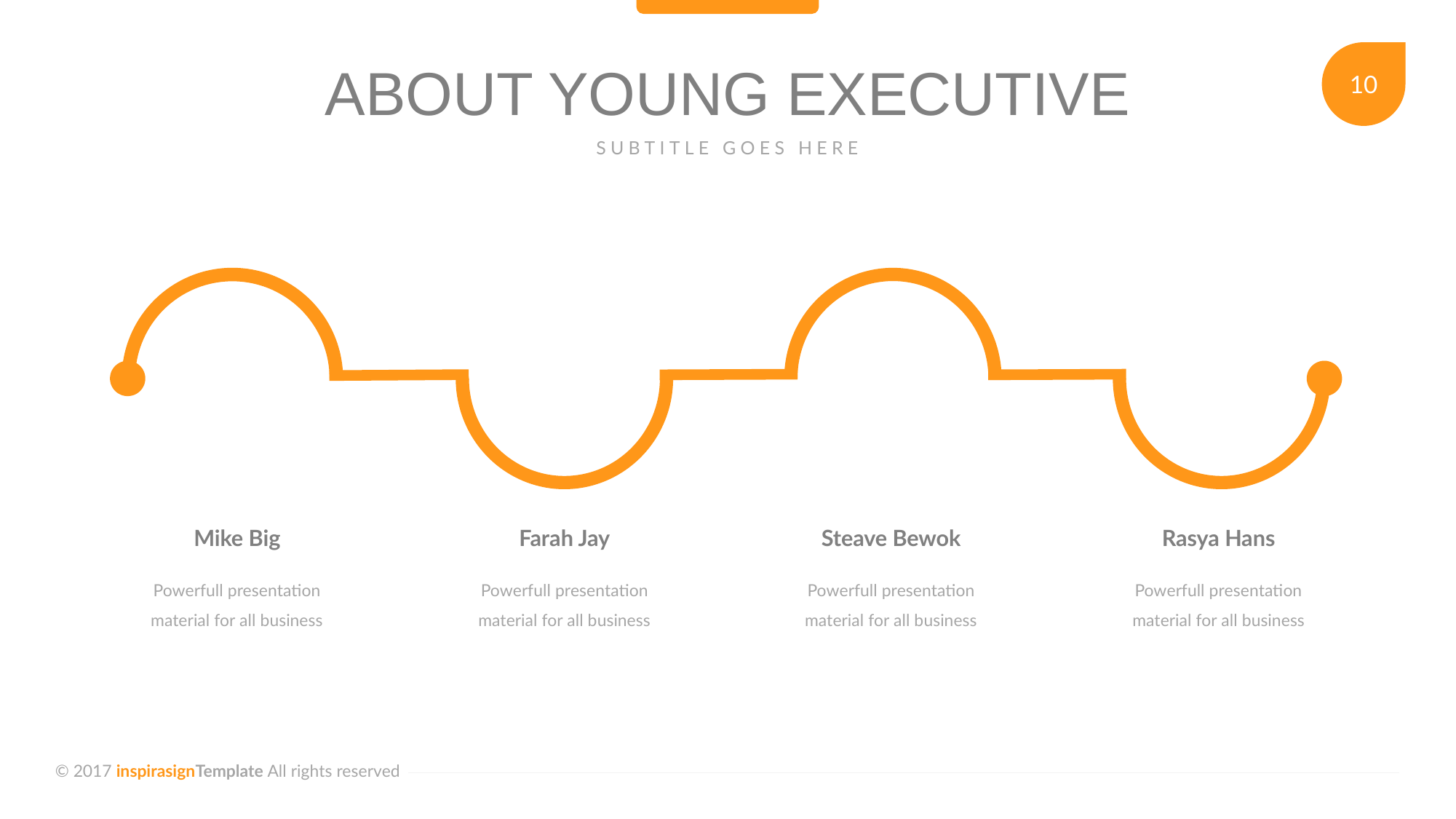

ABOUT YOUNG EXECUTIVE
SUBTITLE GOES HERE

Mike Big
Farah Jay
Steave Bewok
Rasya Hans
Powerfull presentation material for all business
Powerfull presentation material for all business
Powerfull presentation material for all business
Powerfull presentation material for all business